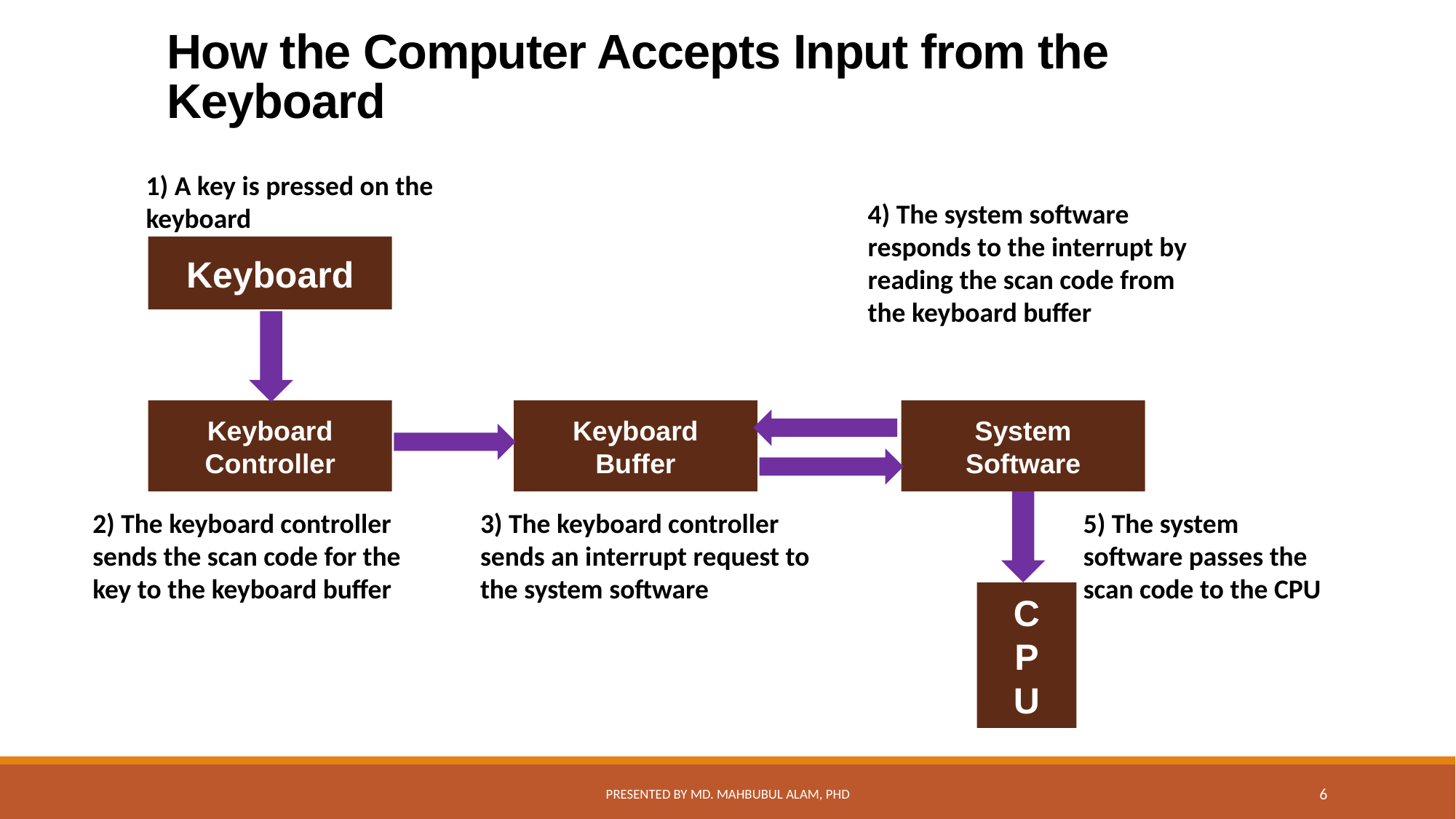

# How the Computer Accepts Input from the Keyboard
1) A key is pressed on the keyboard
4) The system software responds to the interrupt by reading the scan code from the keyboard buffer
Keyboard

Keyboard
Controller
Keyboard
Buffer
System
Software

2) The keyboard controller sends the scan code for the key to the keyboard buffer
3) The keyboard controller sends an interrupt request to the system software
5) The system software passes the scan code to the CPU
C
P
U
Presented by Md. Mahbubul Alam, PhD
6